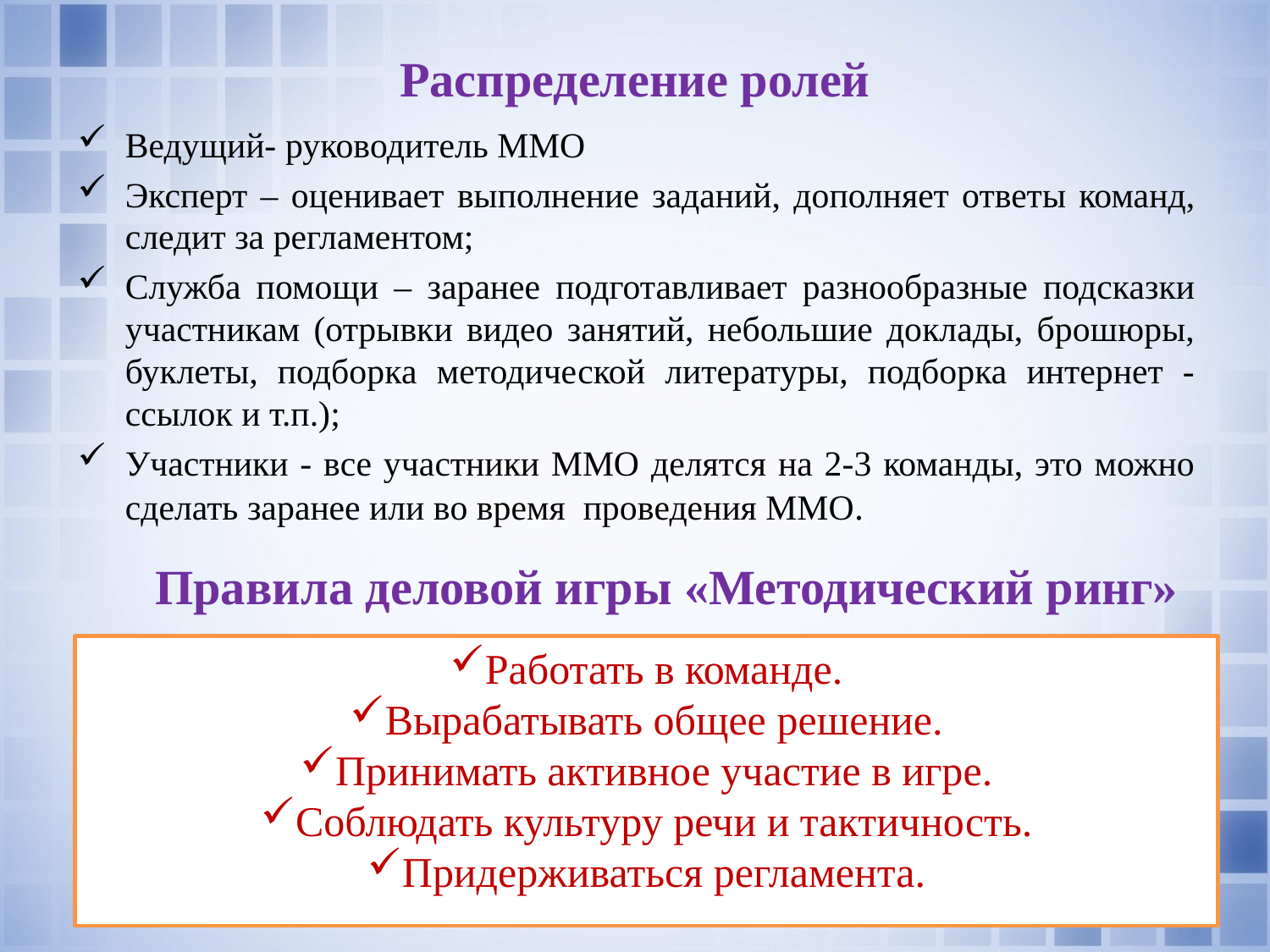

# Распределение ролей
Ведущий- руководитель ММО
Эксперт – оценивает выполнение заданий, дополняет ответы команд, следит за регламентом;
Служба помощи – заранее подготавливает разнообразные подсказки участникам (отрывки видео занятий, небольшие доклады, брошюры, буклеты, подборка методической литературы, подборка интернет - ссылок и т.п.);
Участники - все участники ММО делятся на 2-3 команды, это можно сделать заранее или во время  проведения ММО.

Правила деловой игры «Методический ринг»
Работать в команде.
Вырабатывать общее решение.
Принимать активное участие в игре.
Соблюдать культуру речи и тактичность.
Придерживаться регламента.